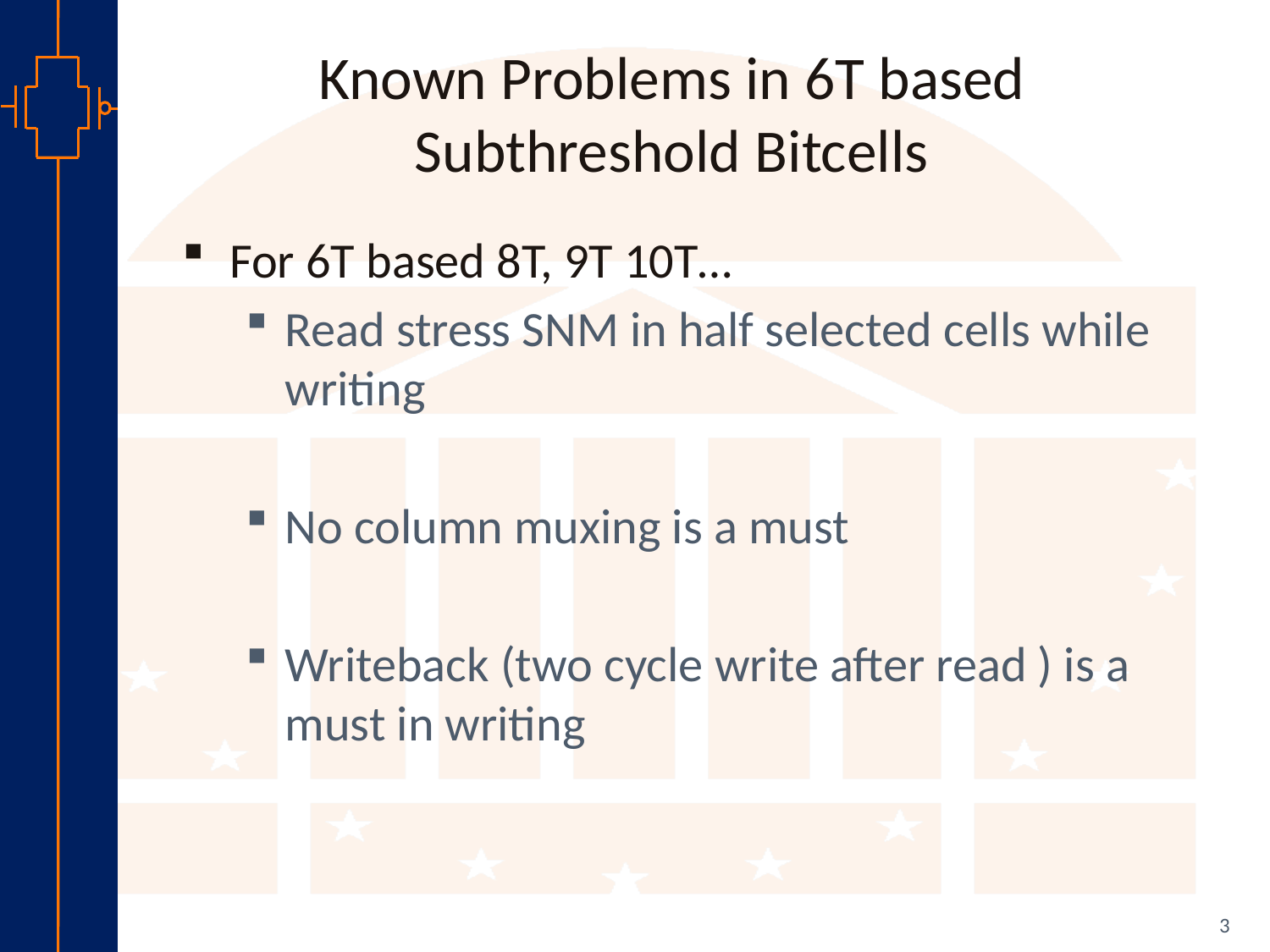

# Known Problems in 6T based Subthreshold Bitcells
For 6T based 8T, 9T 10T…
Read stress SNM in half selected cells while writing

No column muxing is a must

Writeback (two cycle write after read ) is a must in writing

3